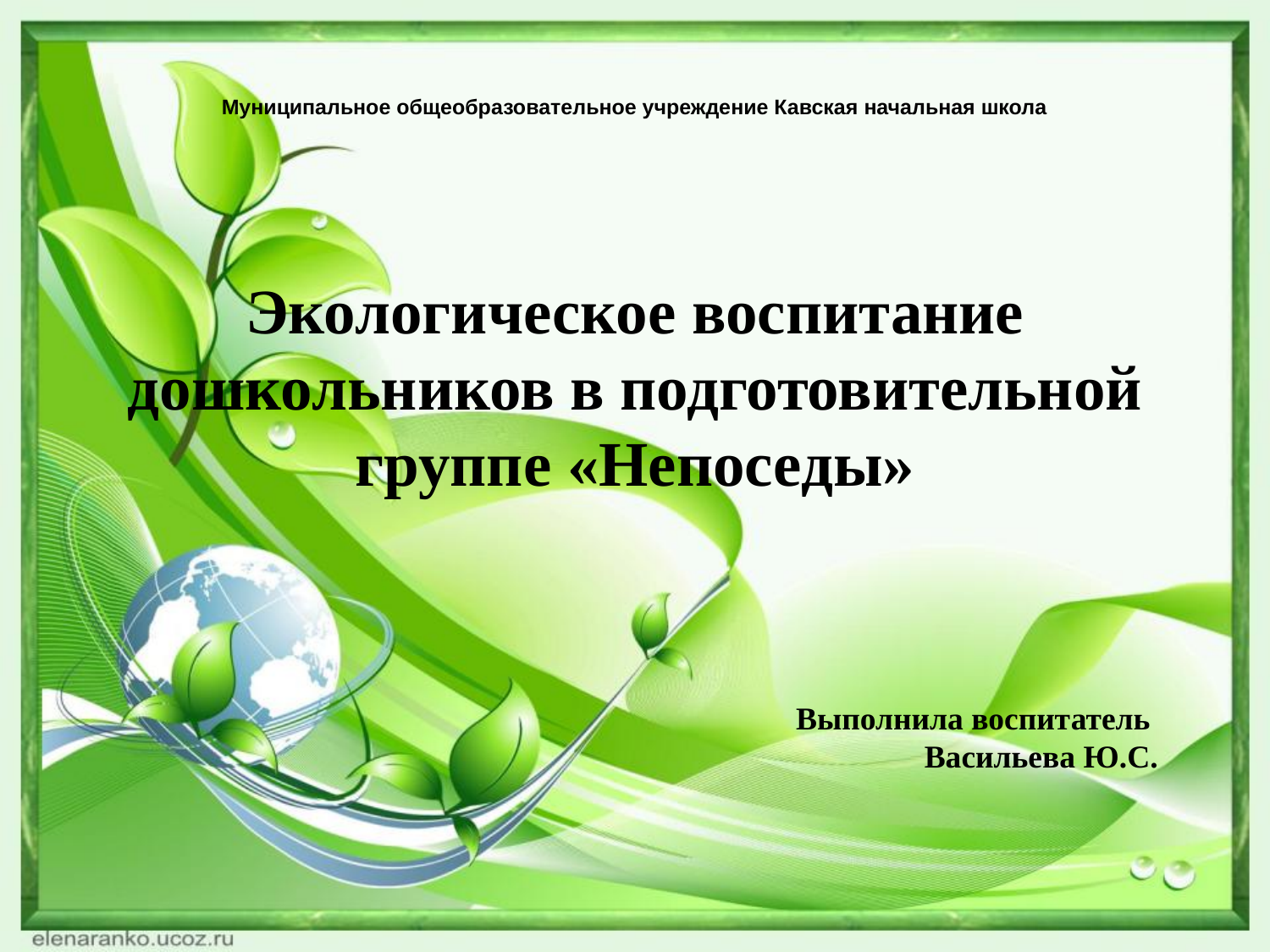

# Муниципальное общеобразовательное учреждение Кавская начальная школа
Экологическое воспитание дошкольников в подготовительной группе «Непоседы»

Выполнила воспитатель
Васильева Ю.С.